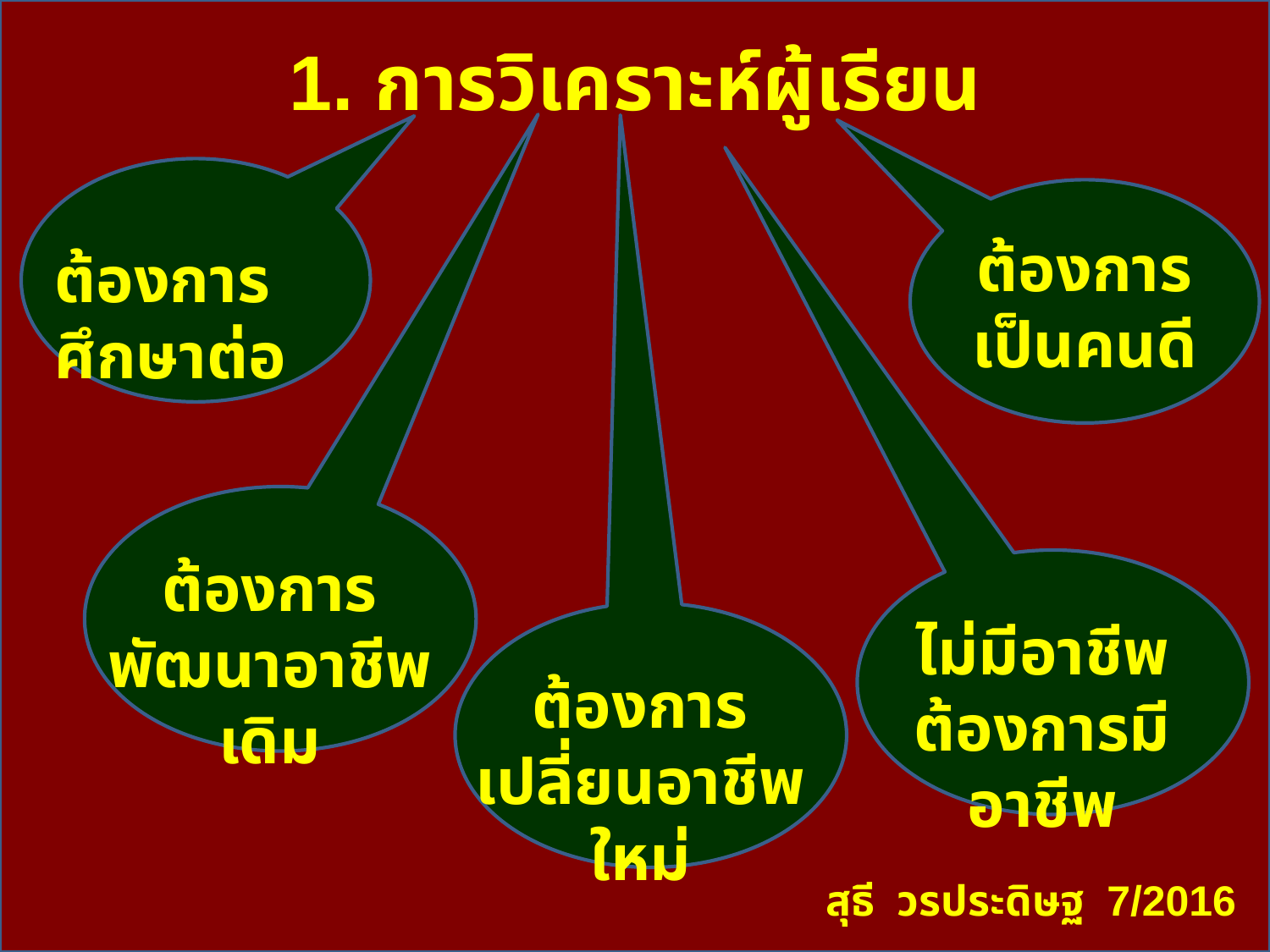

# 1. การวิเคราะห์ผู้เรียน

ต้องการ
เป็นคนดี
ต้องการศึกษาต่อ

ต้องการพัฒนาอาชีพเดิม

ไม่มีอาชีพ
ต้องการมีอาชีพ
ต้องการเปลี่ยนอาชีพใหม่
สุธี  วรประดิษฐ  7/2016